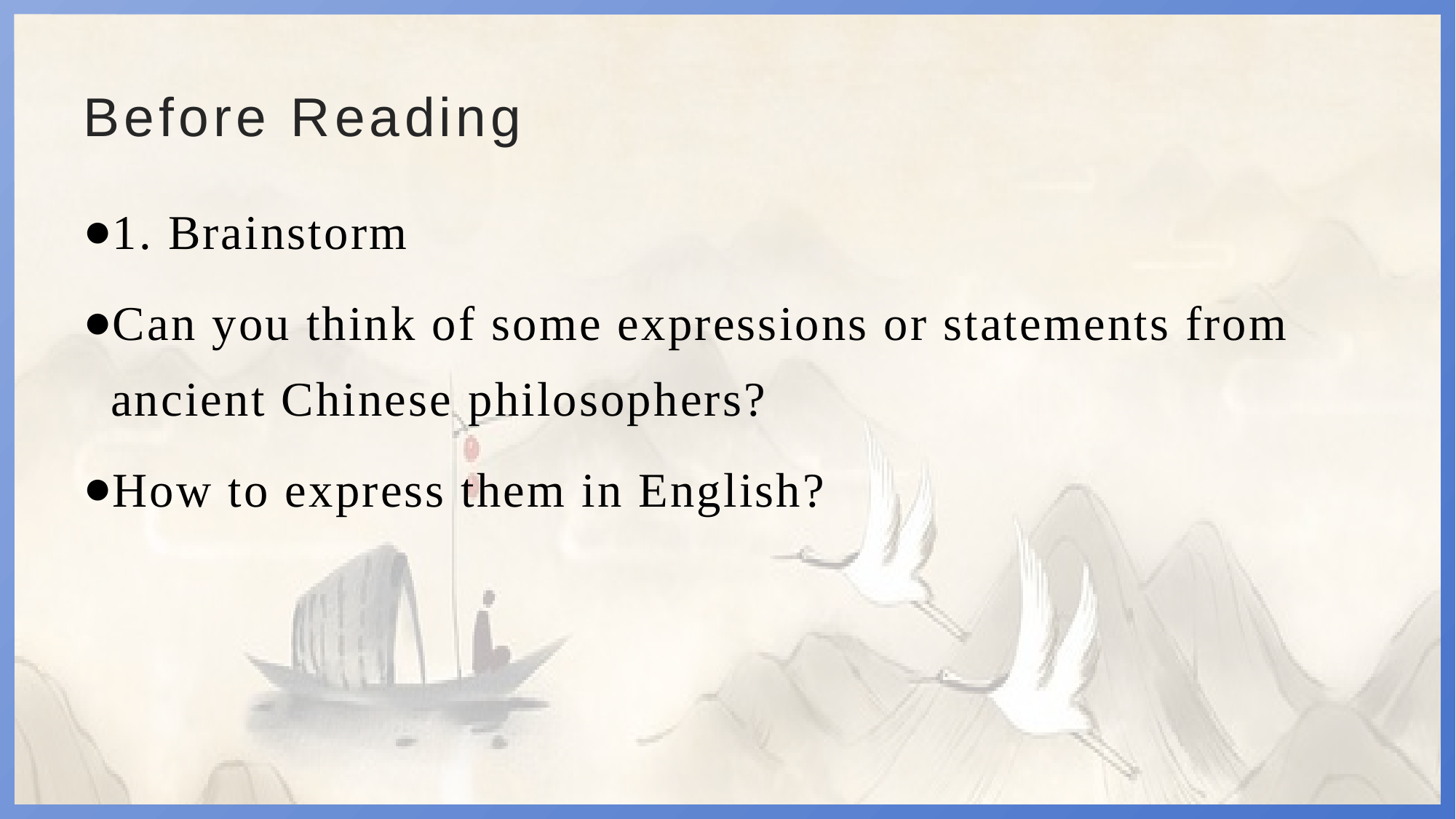

# Before Reading
1. Brainstorm
Can you think of some expressions or statements from ancient Chinese philosophers?
How to express them in English?